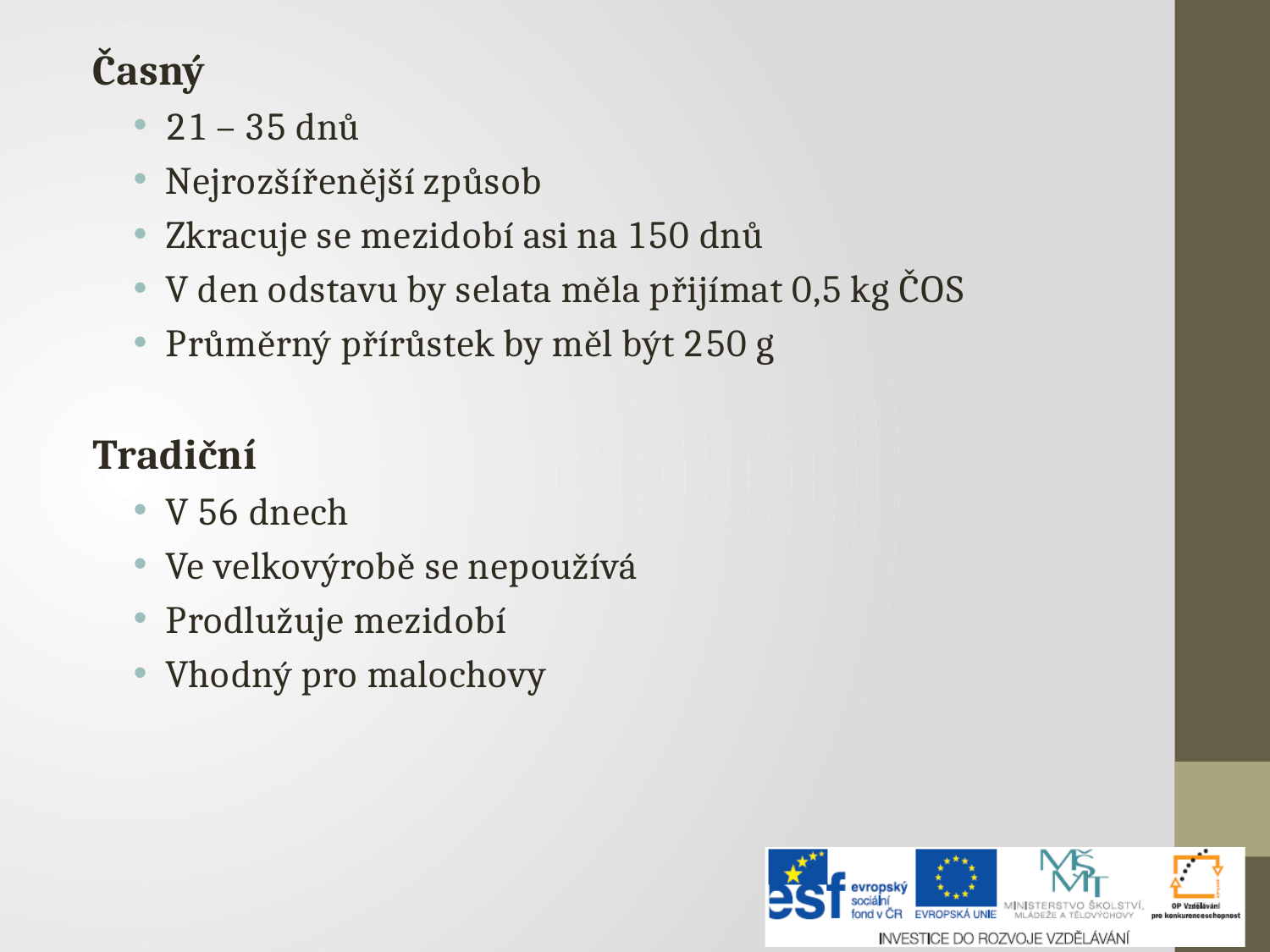

Časný
21 – 35 dnů
Nejrozšířenější způsob
Zkracuje se mezidobí asi na 150 dnů
V den odstavu by selata měla přijímat 0,5 kg ČOS
Průměrný přírůstek by měl být 250 g

Tradiční
V 56 dnech
Ve velkovýrobě se nepoužívá
Prodlužuje mezidobí
Vhodný pro malochovy